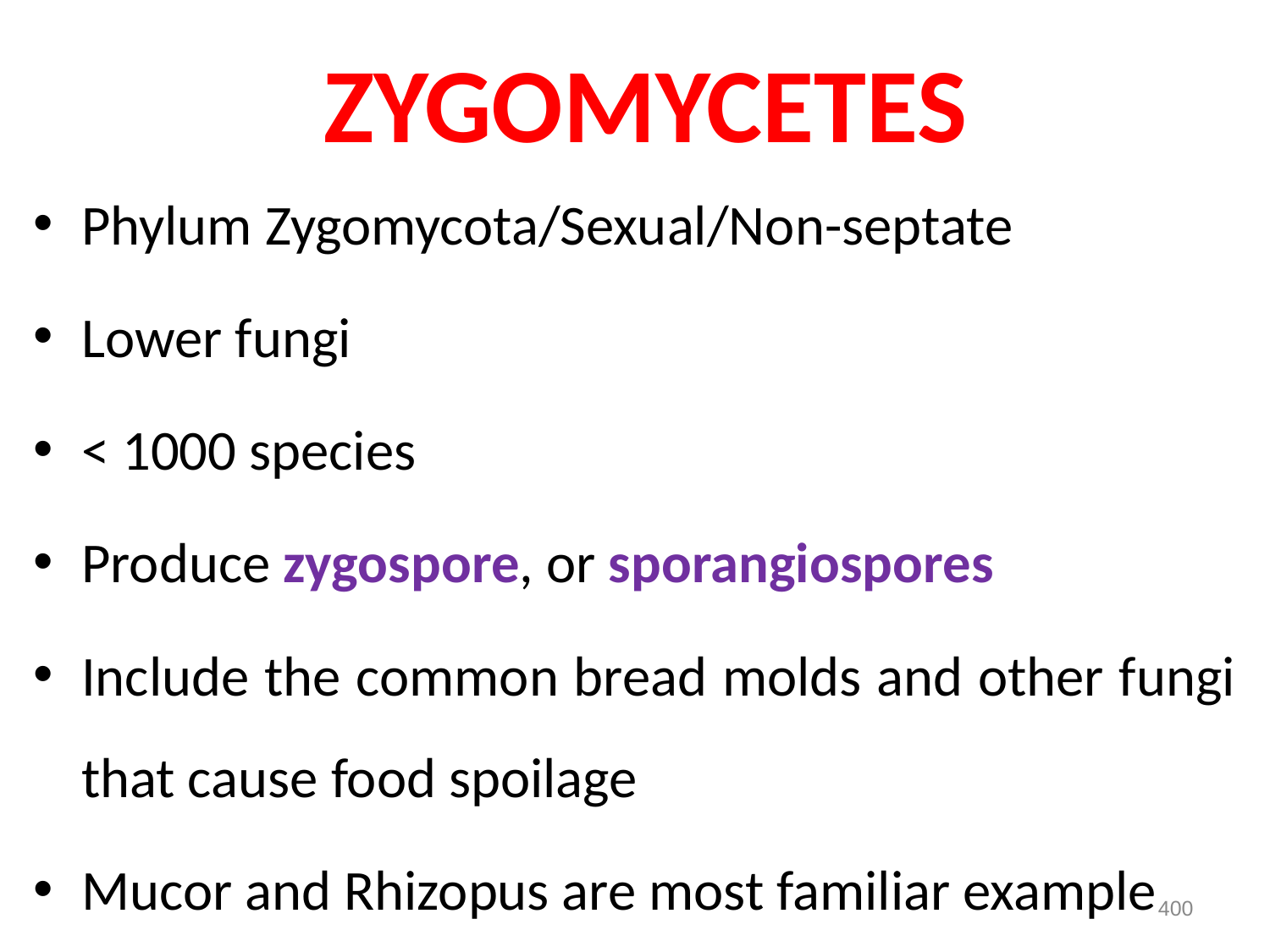

# ZYGOMYCETES
Phylum Zygomycota/Sexual/Non-septate
Lower fungi
< 1000 species
Produce zygospore, or sporangiospores
Include the common bread molds and other fungi that cause food spoilage
Mucor and Rhizopus are most familiar example

400